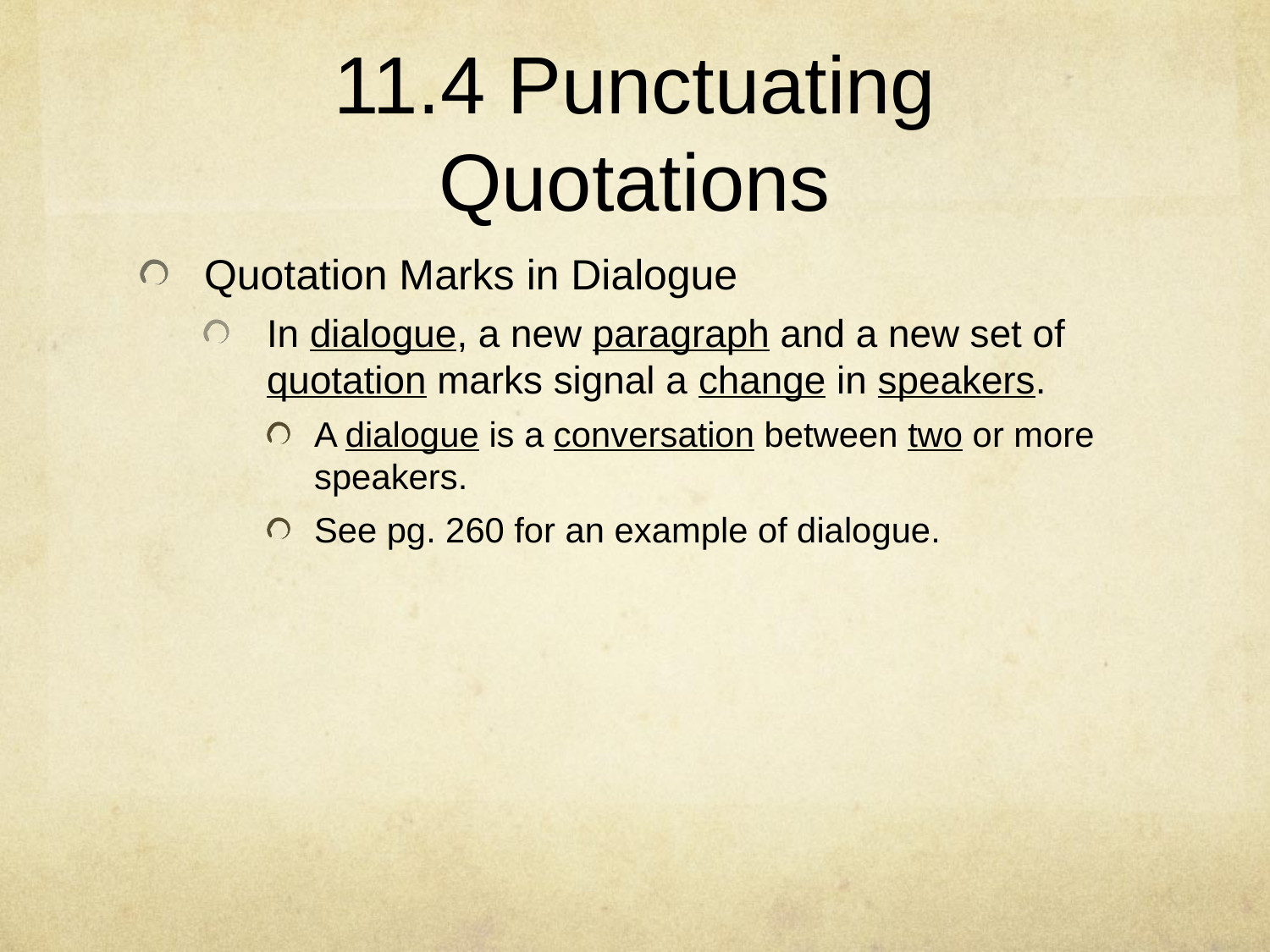

# 11.4 Punctuating Quotations
Quotation Marks in Dialogue
In dialogue, a new paragraph and a new set of quotation marks signal a change in speakers.
A dialogue is a conversation between two or more speakers.
See pg. 260 for an example of dialogue.